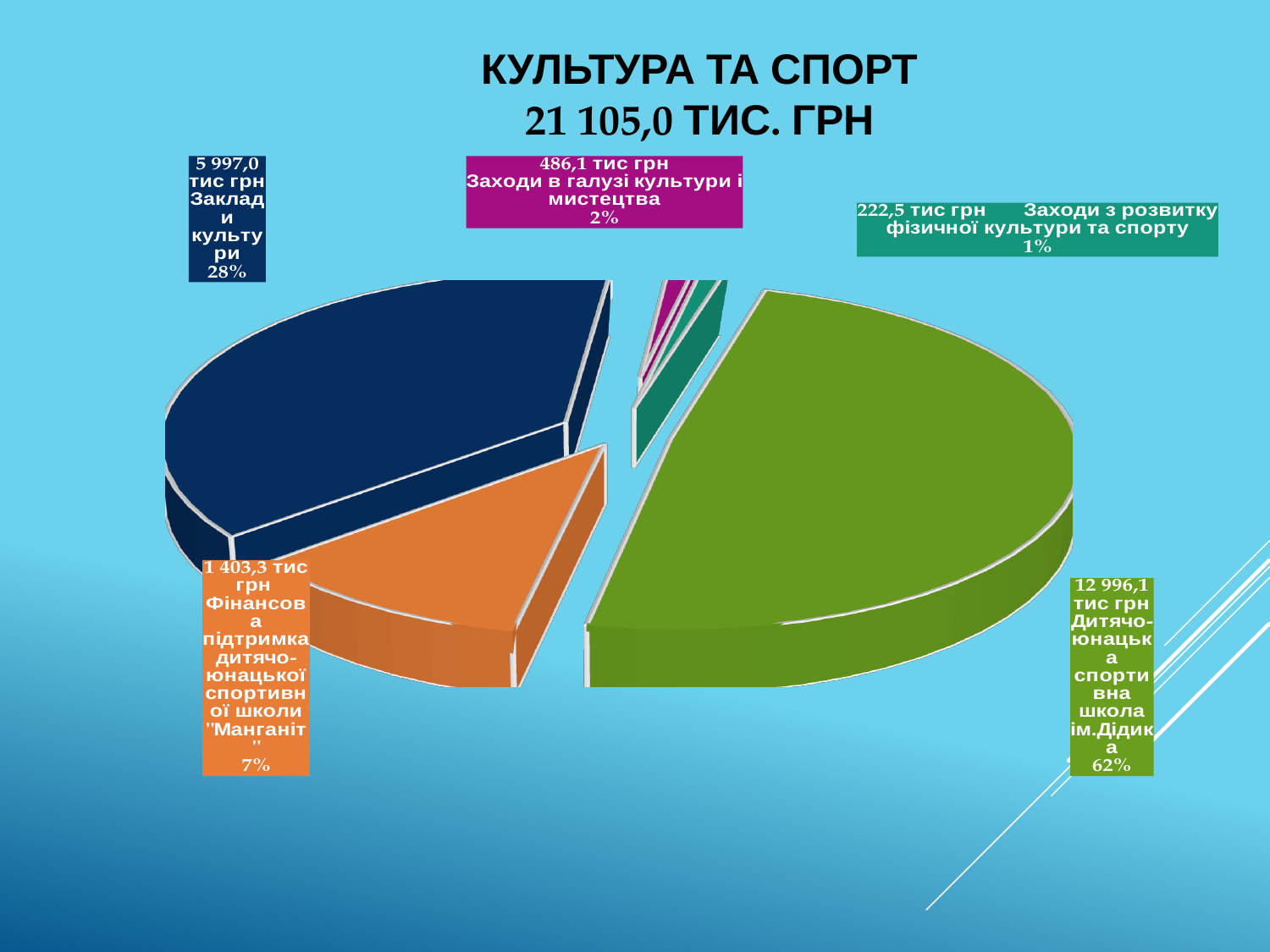

# Культура та спорт 21 105,0 ТИС. грн

[unsupported chart]